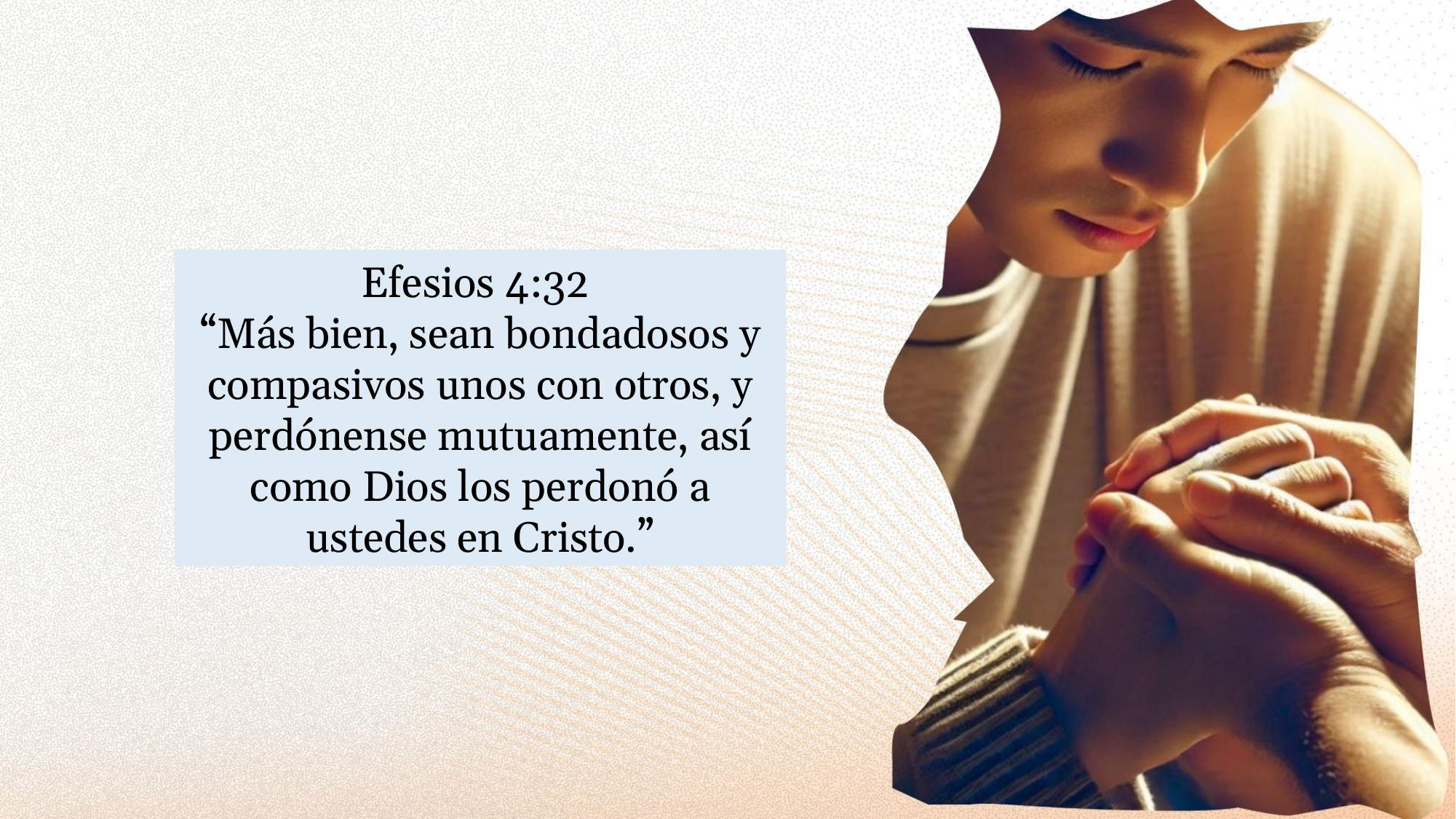

Efesios 4:32
“Más bien, sean bondadosos y compasivos unos con otros, y perdónense mutuamente, así como Dios los perdonó a ustedes en Cristo.”